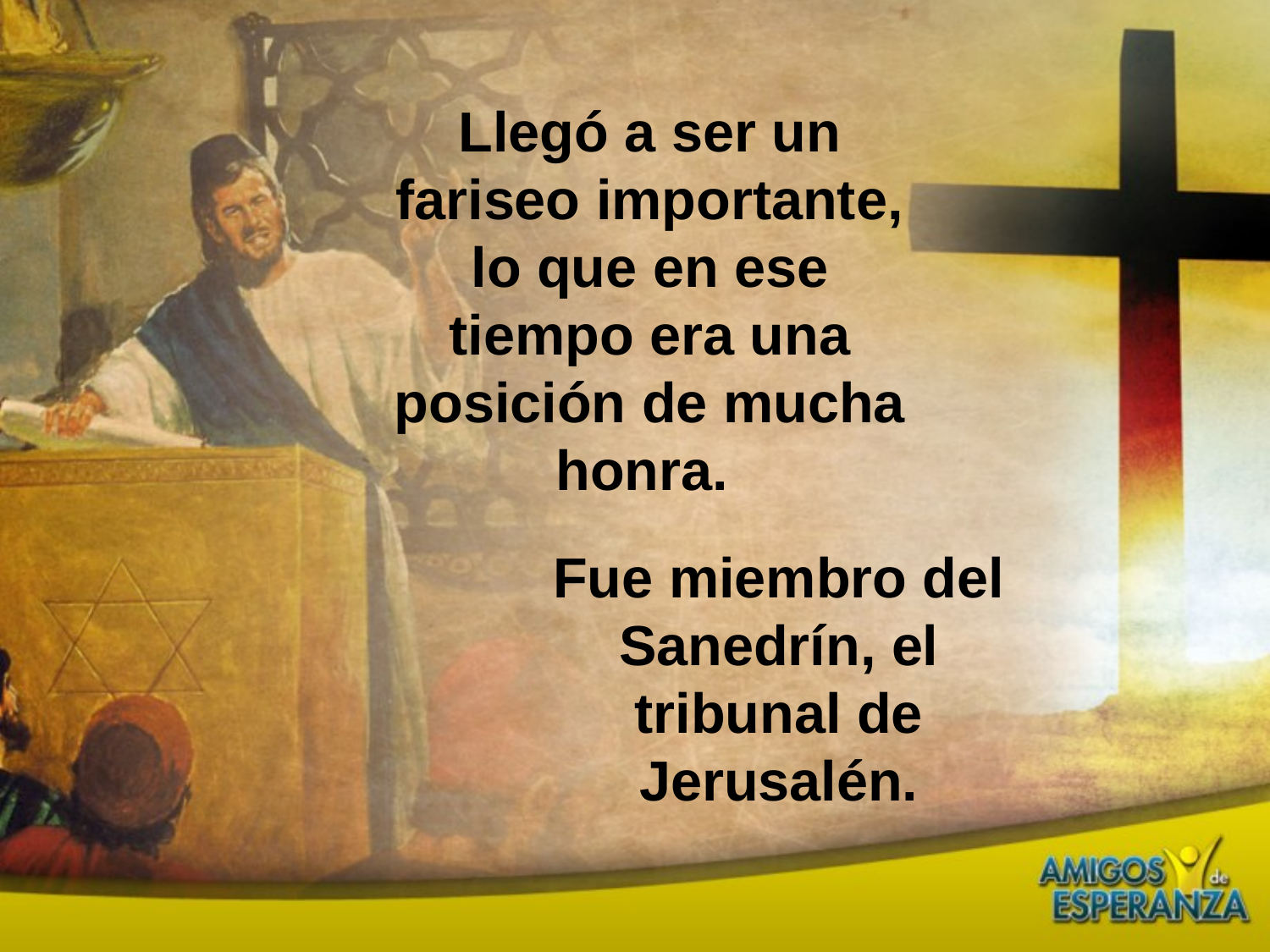

Llegó a ser un fariseo importante, lo que en ese tiempo era una posición de mucha honra.
Fue miembro del Sanedrín, el tribunal de Jerusalén.